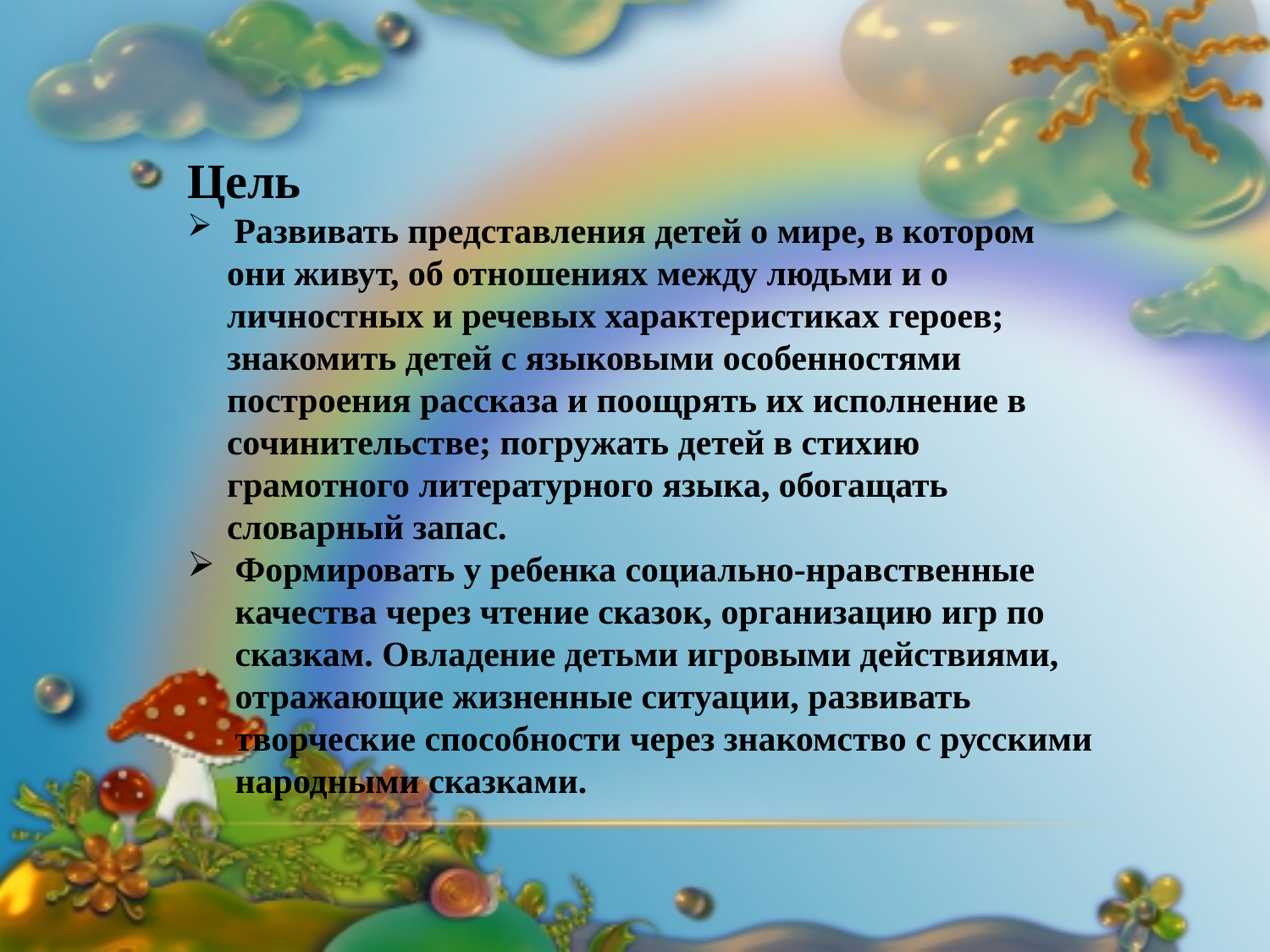

Цель
 Развивать представления детей о мире, в котором они живут, об отношениях между людьми и о личностных и речевых характеристиках героев; знакомить детей с языковыми особенностями построения рассказа и поощрять их исполнение в сочинительстве; погружать детей в стихию грамотного литературного языка, обогащать словарный запас.
Формировать у ребенка социально-нравственные качества через чтение сказок, организацию игр по сказкам. Овладение детьми игровыми действиями, отражающие жизненные ситуации, развивать творческие способности через знакомство с русскими народными сказками.